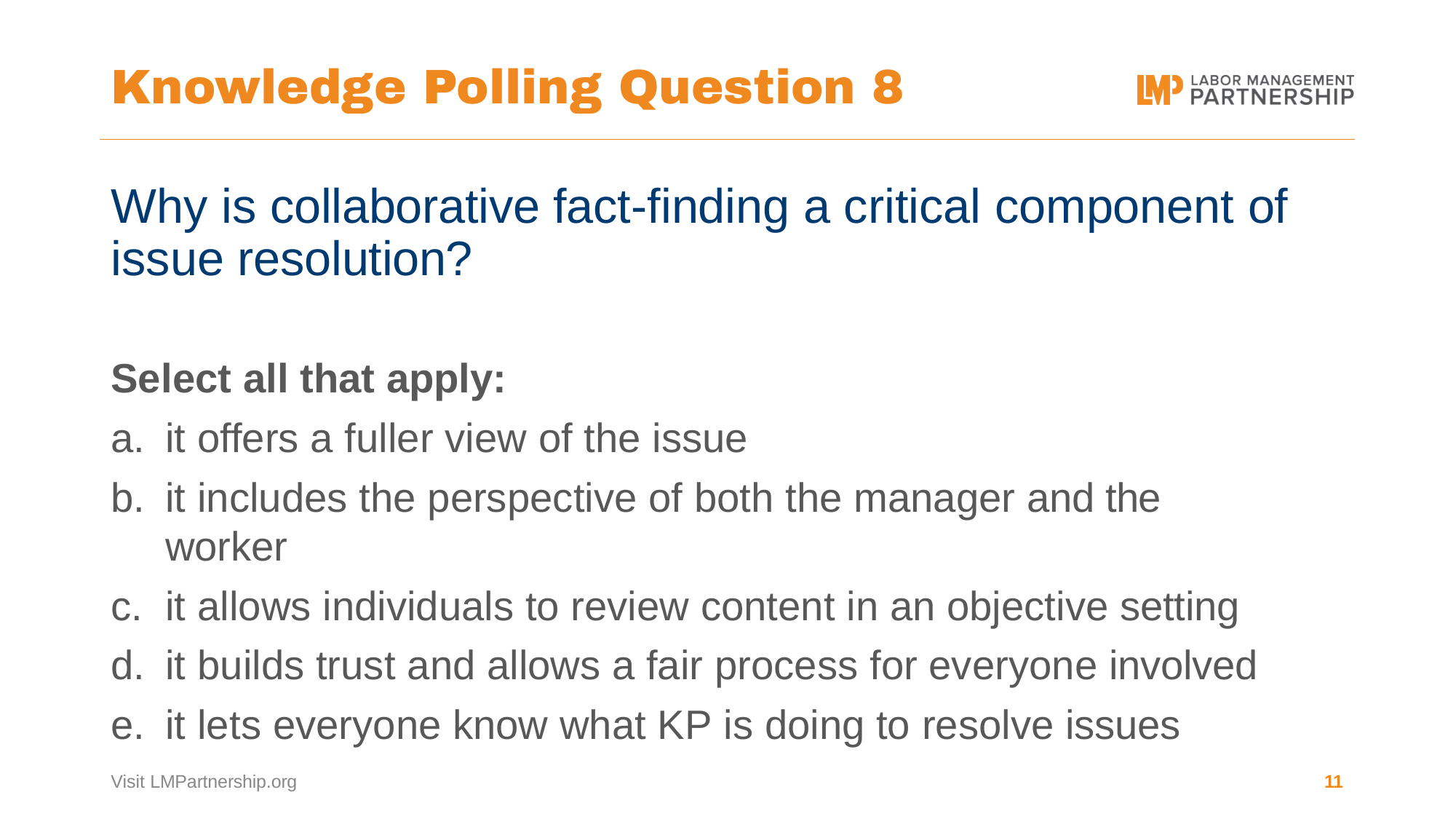

# Knowledge Polling Question 8
Why is collaborative fact-finding a critical component of issue resolution?

Select all that apply:
it offers a fuller view of the issue
it includes the perspective of both the manager and the worker
it allows individuals to review content in an objective setting
it builds trust and allows a fair process for everyone involved
it lets everyone know what KP is doing to resolve issues
Visit LMPartnership.org
11